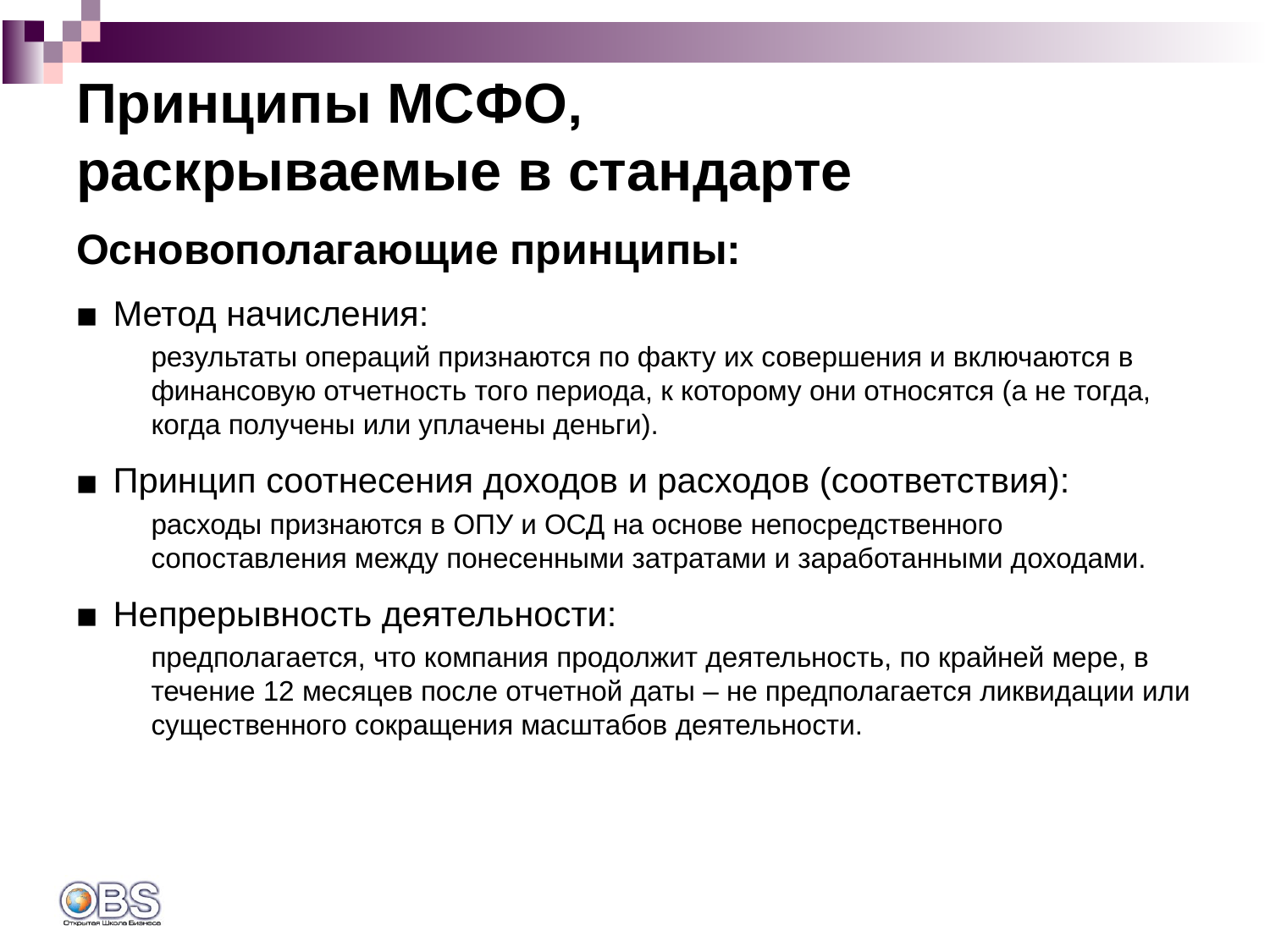

# Принципы МСФО, раскрываемые в стандарте
Основополагающие принципы:
Метод начисления:
результаты операций признаются по факту их совершения и включаются в финансовую отчетность того периода, к которому они относятся (а не тогда, когда получены или уплачены деньги).
Принцип соотнесения доходов и расходов (соответствия):
расходы признаются в ОПУ и ОСД на основе непосредственного сопоставления между понесенными затратами и заработанными доходами.
Непрерывность деятельности:
предполагается, что компания продолжит деятельность, по крайней мере, в течение 12 месяцев после отчетной даты – не предполагается ликвидации или существенного сокращения масштабов деятельности.